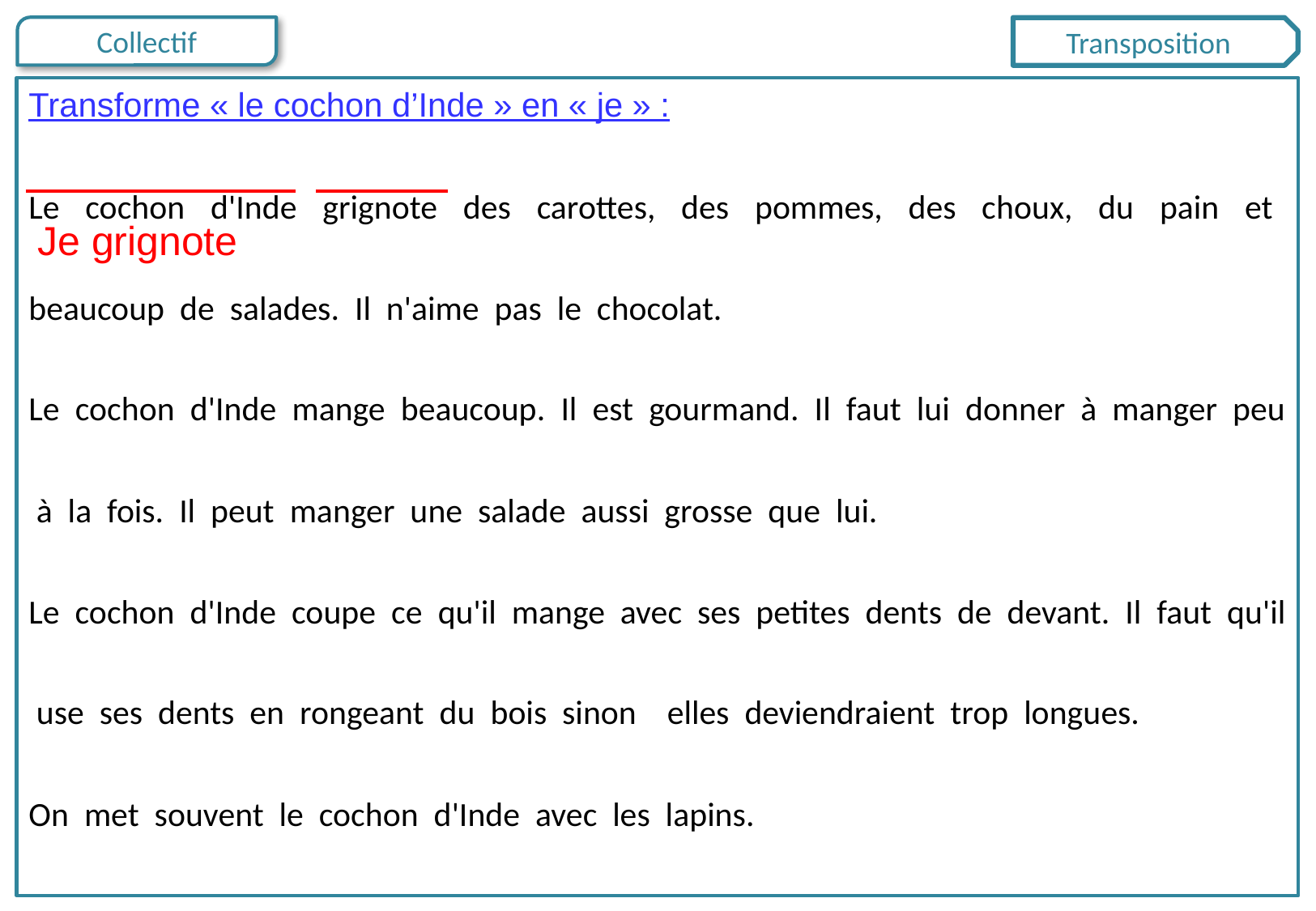

Transposition
Transforme « le cochon d’Inde » en « je » :
Le  cochon  d'Inde  grignote  des  carottes,  des  pommes,  des  choux,  du  pain  et  beaucoup  de  salades.  Il  n'aime  pas  le  chocolat.
Le  cochon  d'Inde  mange  beaucoup.  Il  est  gourmand.  Il  faut  lui  donner  à  manger  peu  à  la  fois.  Il  peut  manger  une  salade  aussi  grosse  que  lui.
Le  cochon  d'Inde  coupe  ce  qu'il  mange  avec  ses  petites  dents  de  devant.  Il  faut  qu'il  use  ses  dents  en  rongeant  du  bois  sinon    elles  deviendraient  trop  longues.
On  met  souvent  le  cochon  d'Inde  avec  les  lapins.
Je grignote